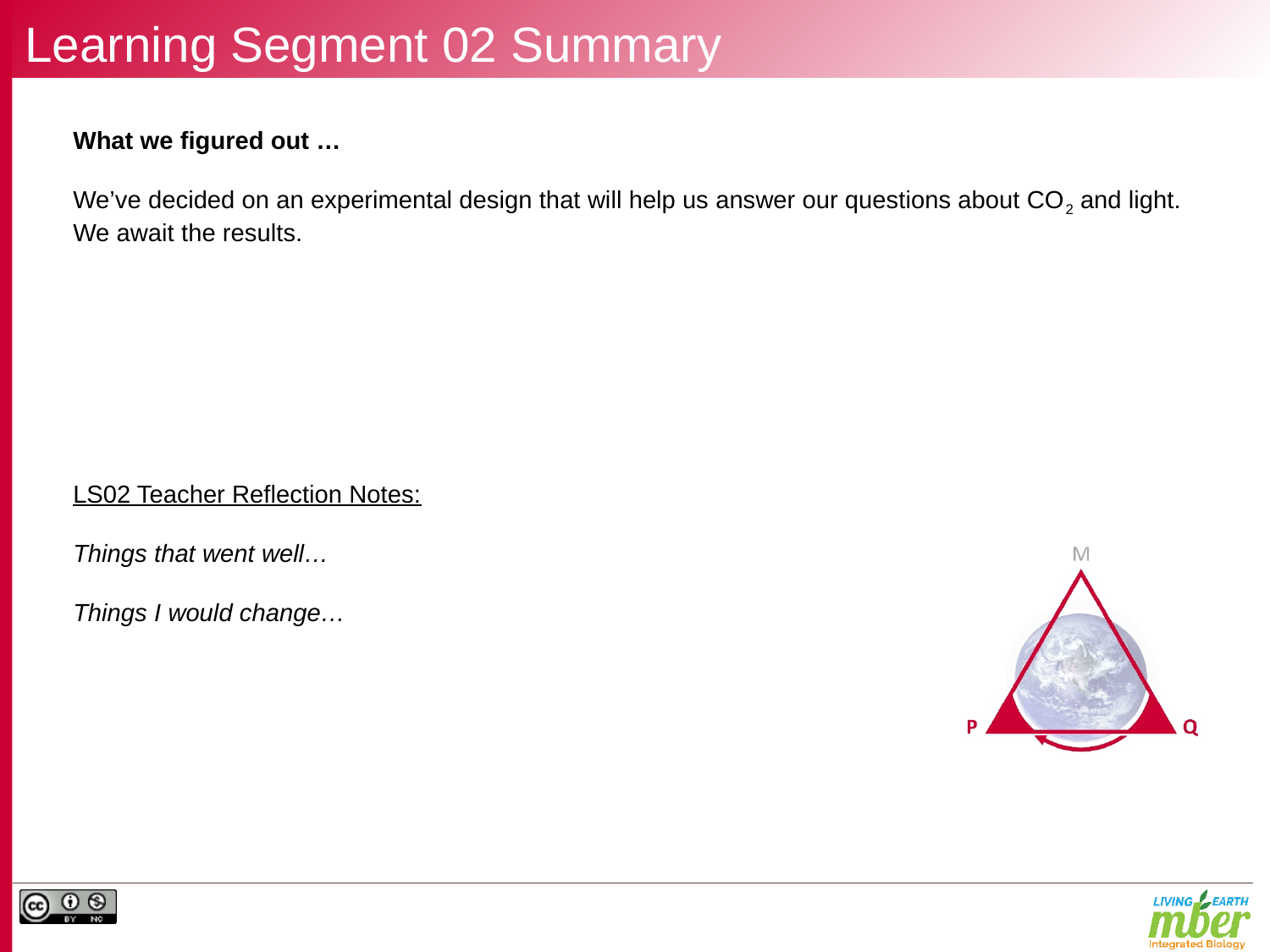

# Learning Segment 02 Summary
What we figured out …

We’ve decided on an experimental design that will help us answer our questions about CO2 and light. We await the results.

LS02 Teacher Reflection Notes:

Things that went well…

Things I would change…